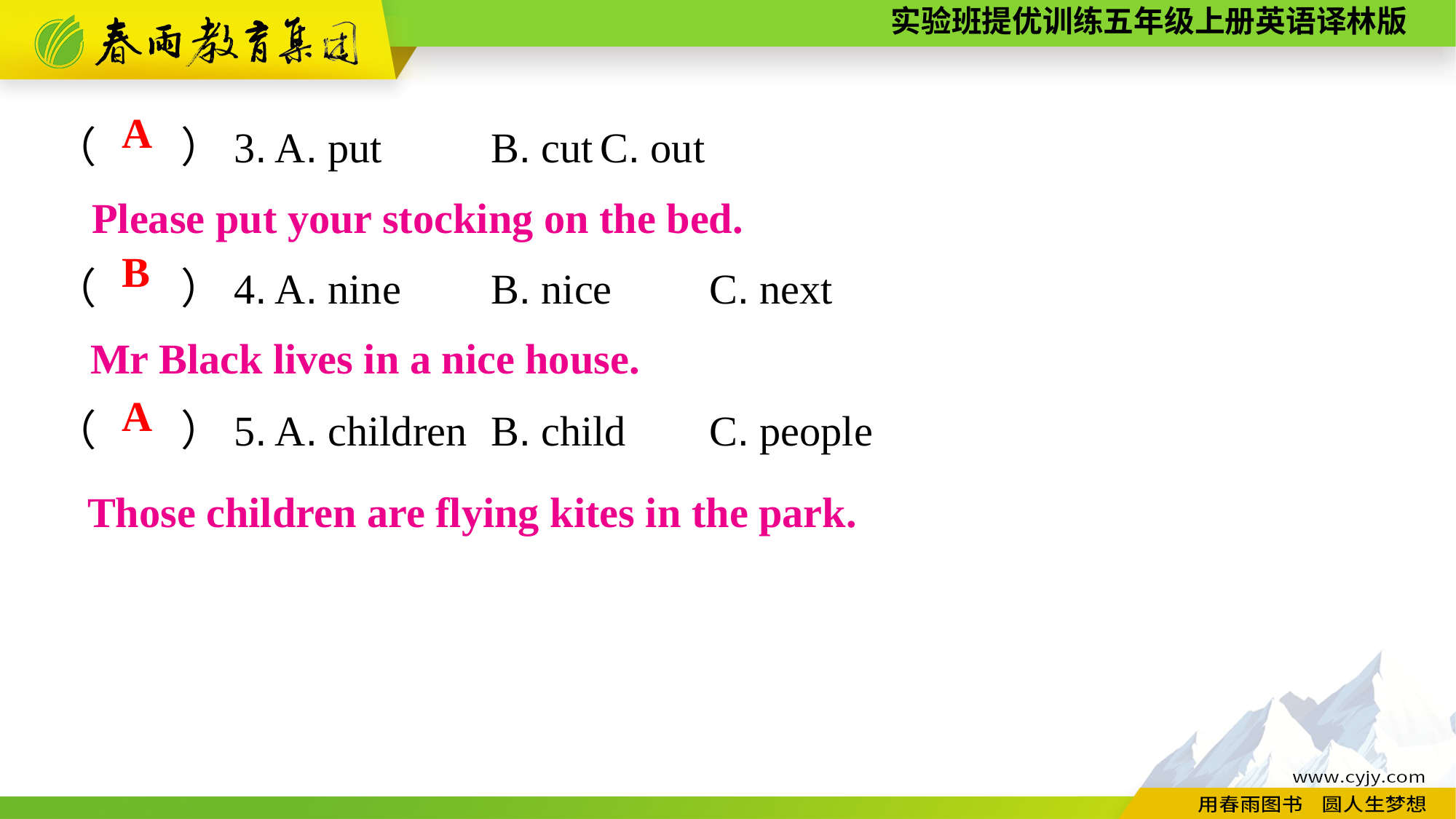

（　　）3. A. put	B. cut	C. out

（　　）4. A. nine	B. nice	C. next

（　　）5. A. children	B. child	C. people
A
Please put your stocking on the bed.
B
Mr Black lives in a nice house.
A
Those children are flying kites in the park.